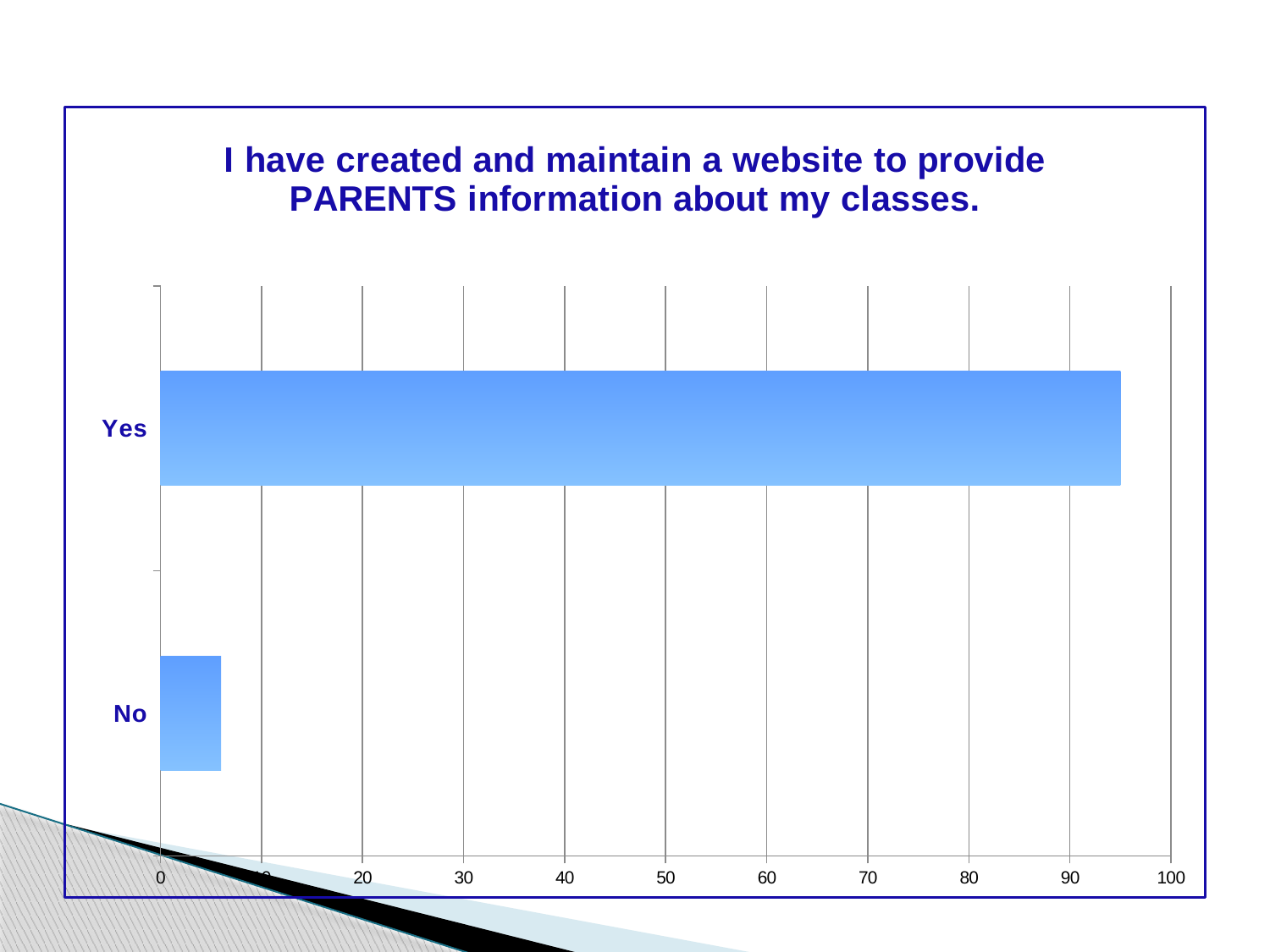

### Chart: I have created and maintain a website to provide PARENTS information about my classes.

| Category | Total |
|---|---|
| No | 6.0 |
| Yes | 95.0 |